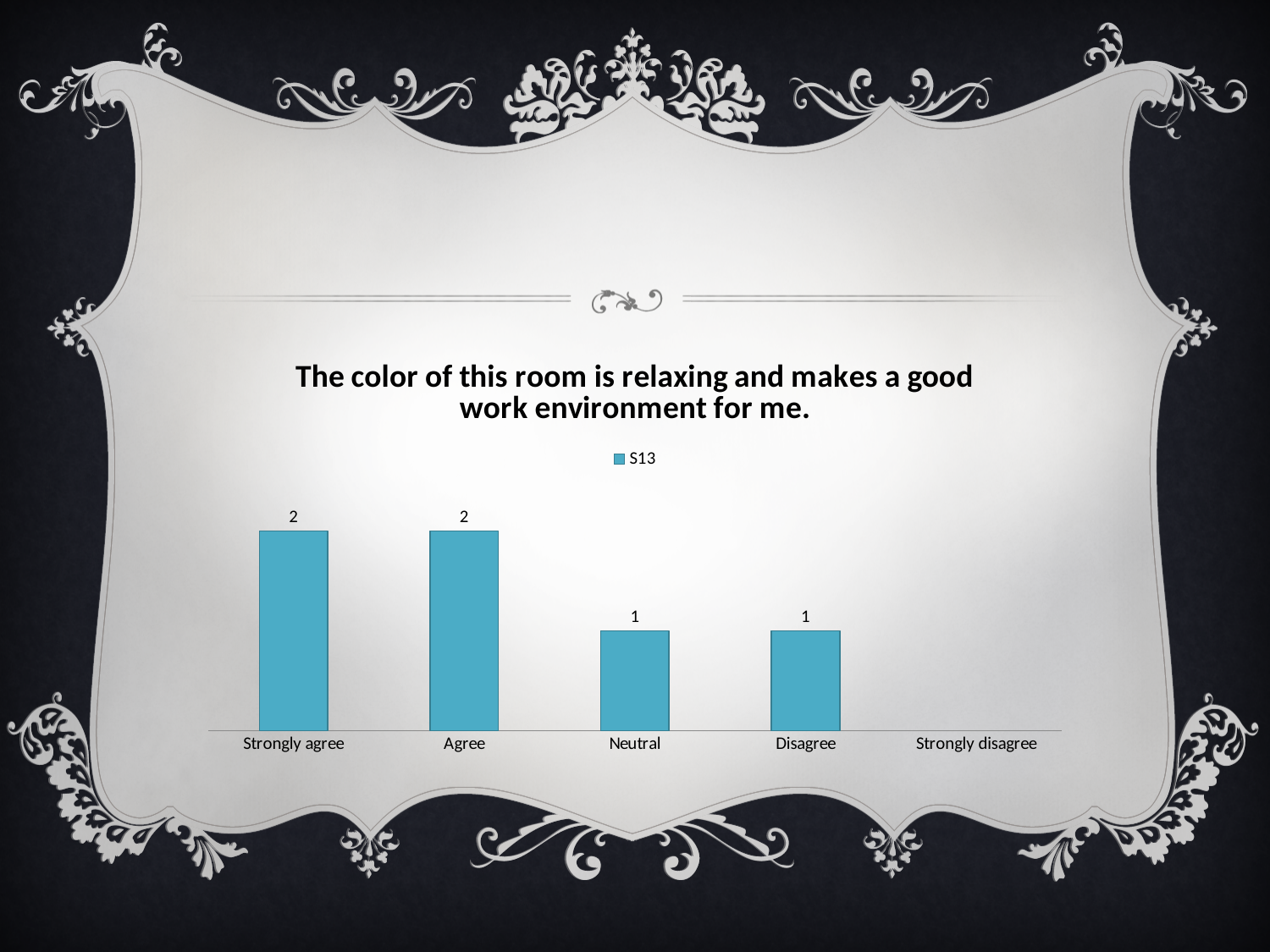

#

### Chart: The color of this room is relaxing and makes a good work environment for me.

| Category | S13 |
|---|---|
| Strongly agree | 2.0 |
| Agree | 2.0 |
| Neutral | 1.0 |
| Disagree | 1.0 |
| Strongly disagree | None |